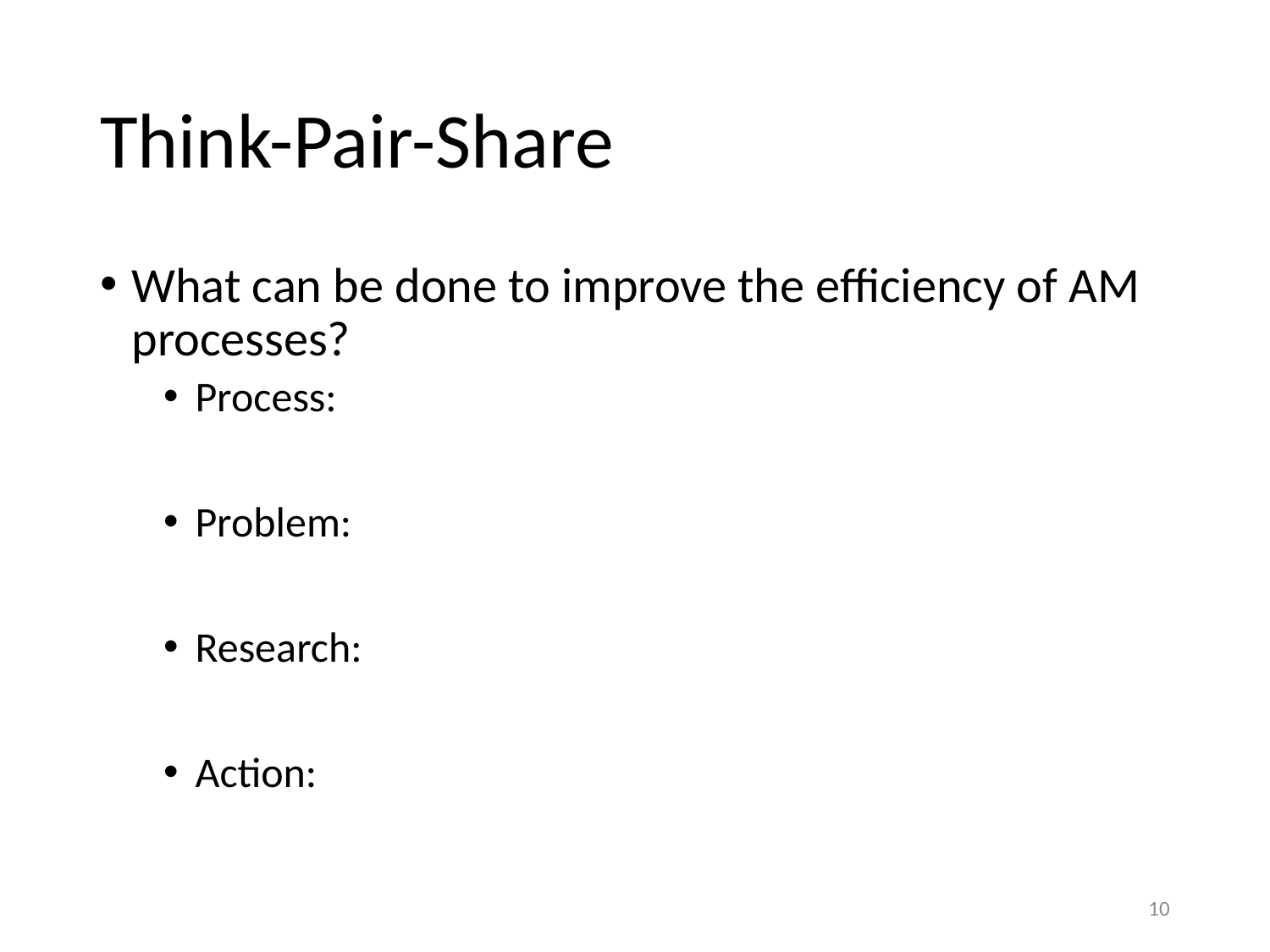

# Think-Pair-Share
What can be done to improve the efficiency of AM processes?
Process:

Problem:

Research:

Action:
10